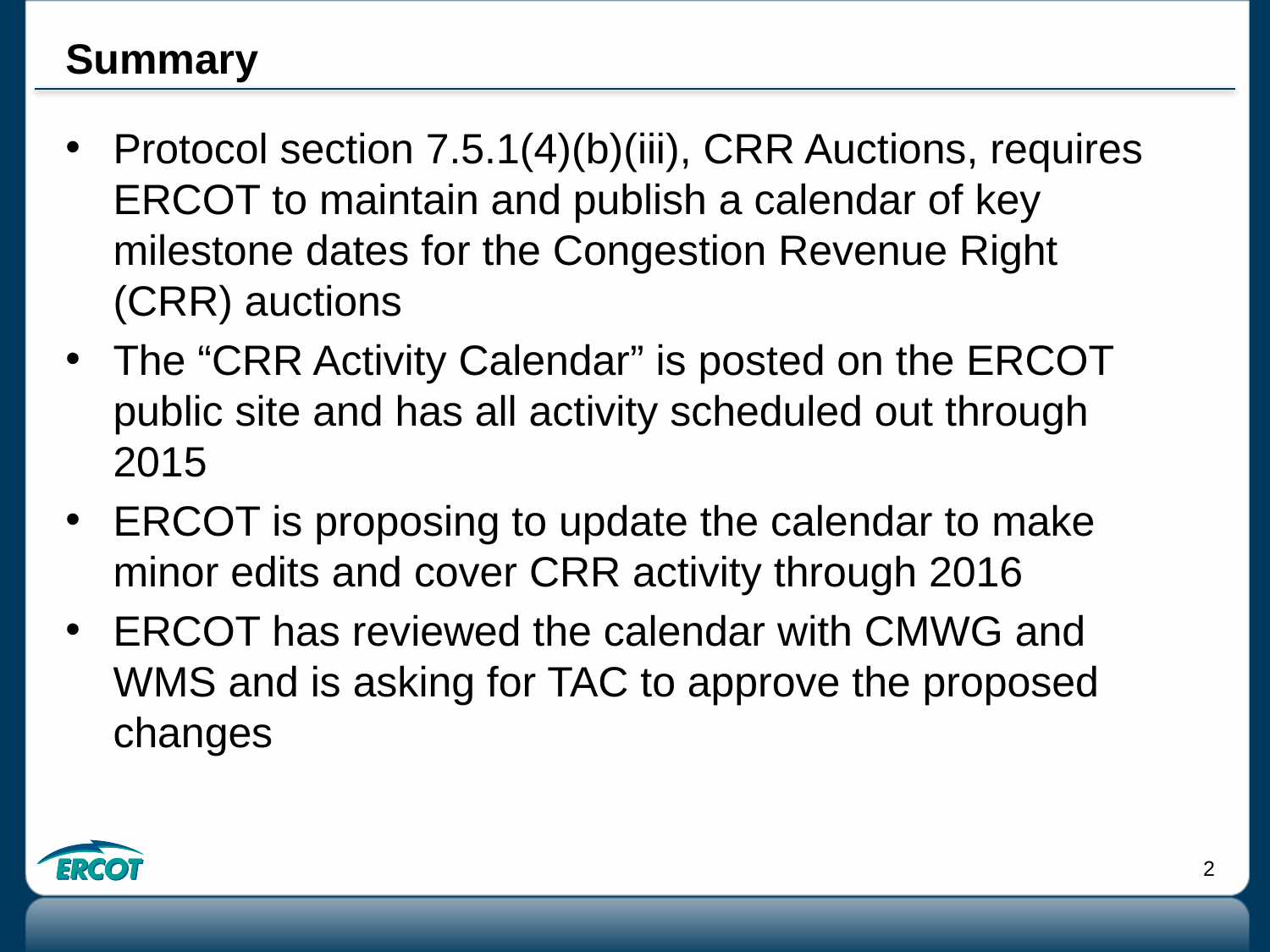

# Summary
Protocol section 7.5.1(4)(b)(iii), CRR Auctions, requires ERCOT to maintain and publish a calendar of key milestone dates for the Congestion Revenue Right (CRR) auctions
The “CRR Activity Calendar” is posted on the ERCOT public site and has all activity scheduled out through 2015
ERCOT is proposing to update the calendar to make minor edits and cover CRR activity through 2016
ERCOT has reviewed the calendar with CMWG and WMS and is asking for TAC to approve the proposed changes